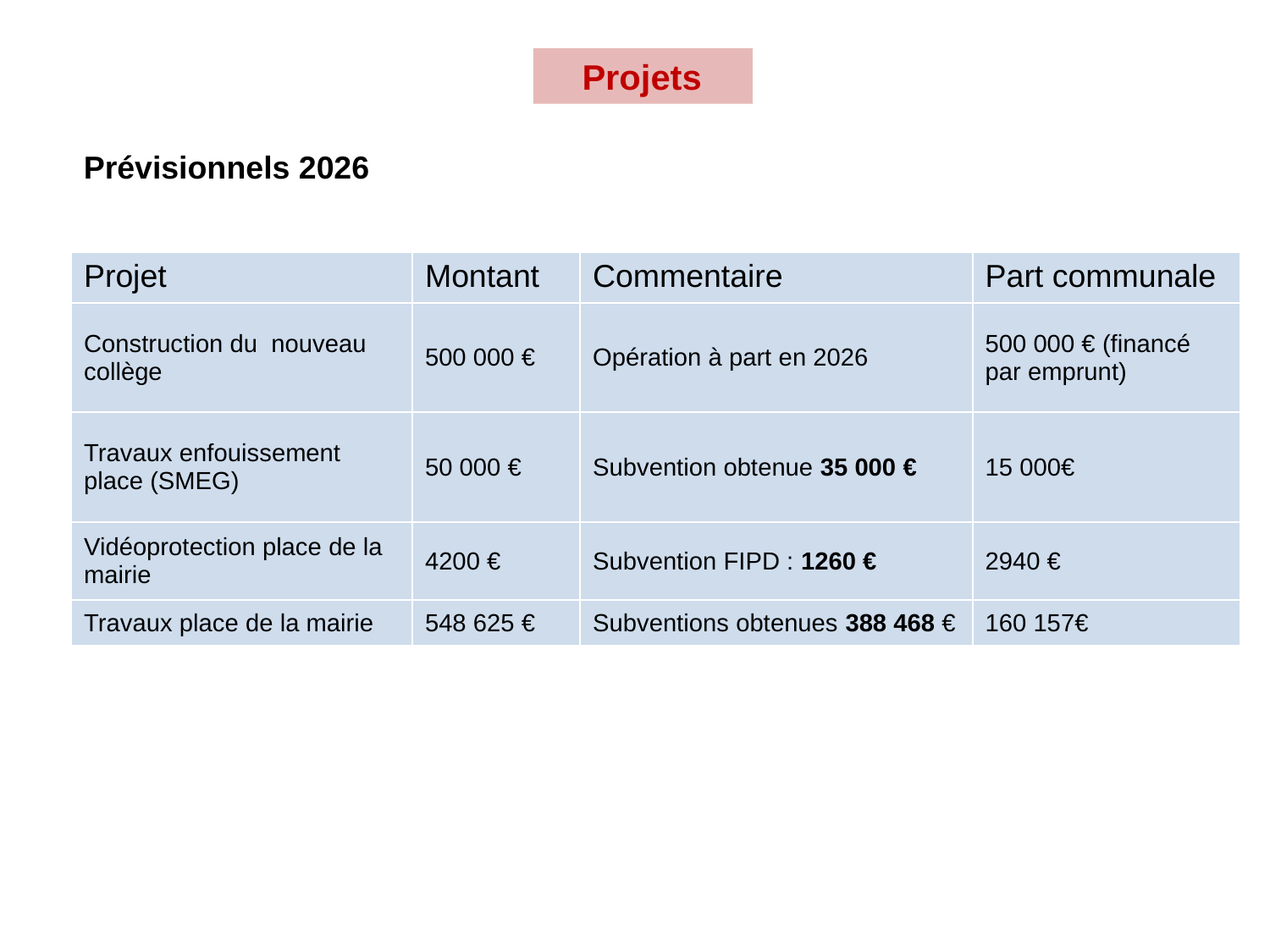

Projets
Prévisionnels 2026
| Projet | Montant | Commentaire | Part communale |
| --- | --- | --- | --- |
| Construction du nouveau collège | 500 000 € | Opération à part en 2026 | 500 000 € (financé par emprunt) |
| Travaux enfouissement place (SMEG) | 50 000 € | Subvention obtenue 35 000 € | 15 000€ |
| Vidéoprotection place de la mairie | 4200 € | Subvention FIPD : 1260 € | 2940 € |
| Travaux place de la mairie | 548 625 € | Subventions obtenues 388 468 € | 160 157€ |